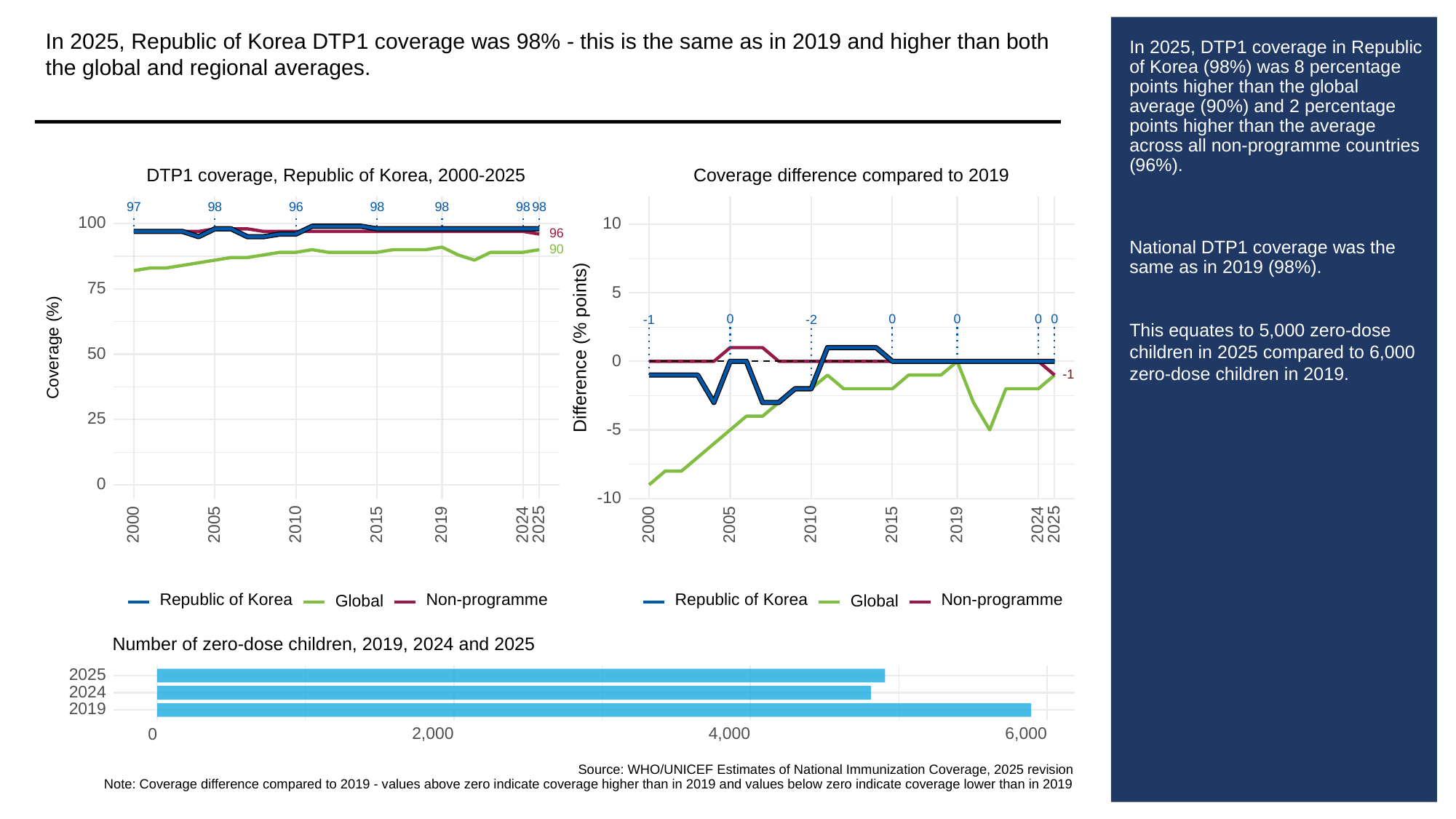

In 2025, Republic of Korea DTP1 coverage was 98% - this is the same as in 2019 and higher than both the global and regional averages.
# In 2025, DTP1 coverage in Republic of Korea (98%) was 8 percentage points higher than the global average (90%) and 2 percentage points higher than the average across all non-programme countries (96%).

National DTP1 coverage was the same as in 2019 (98%).

This equates to 5,000 zero-dose children in 2025 compared to 6,000 zero-dose children in 2019.

DTP1 coverage, Republic of Korea, 2000-2025
Coverage difference compared to 2019

97
98
96
98
98
98
98
100
10

96
90

75
5

0
0
0
0
0
-1
-2

Difference (% points)
Coverage (%)

50

0

-1
-1

25

-5

0

-10

2000
2005
2010
2015
2019
2024
2025
2000
2005
2010
2015
2019
2024
2025
Republic of Korea
Republic of Korea
Non-programme
Non-programme
Global
Global

Number of zero-dose children, 2019, 2024 and 2025

2025

2024

2019

2,000
4,000
6,000
0
Source: WHO/UNICEF Estimates of National Immunization Coverage, 2025 revision
Note: Coverage difference compared to 2019 - values above zero indicate coverage higher than in 2019 and values below zero indicate coverage lower than in 2019